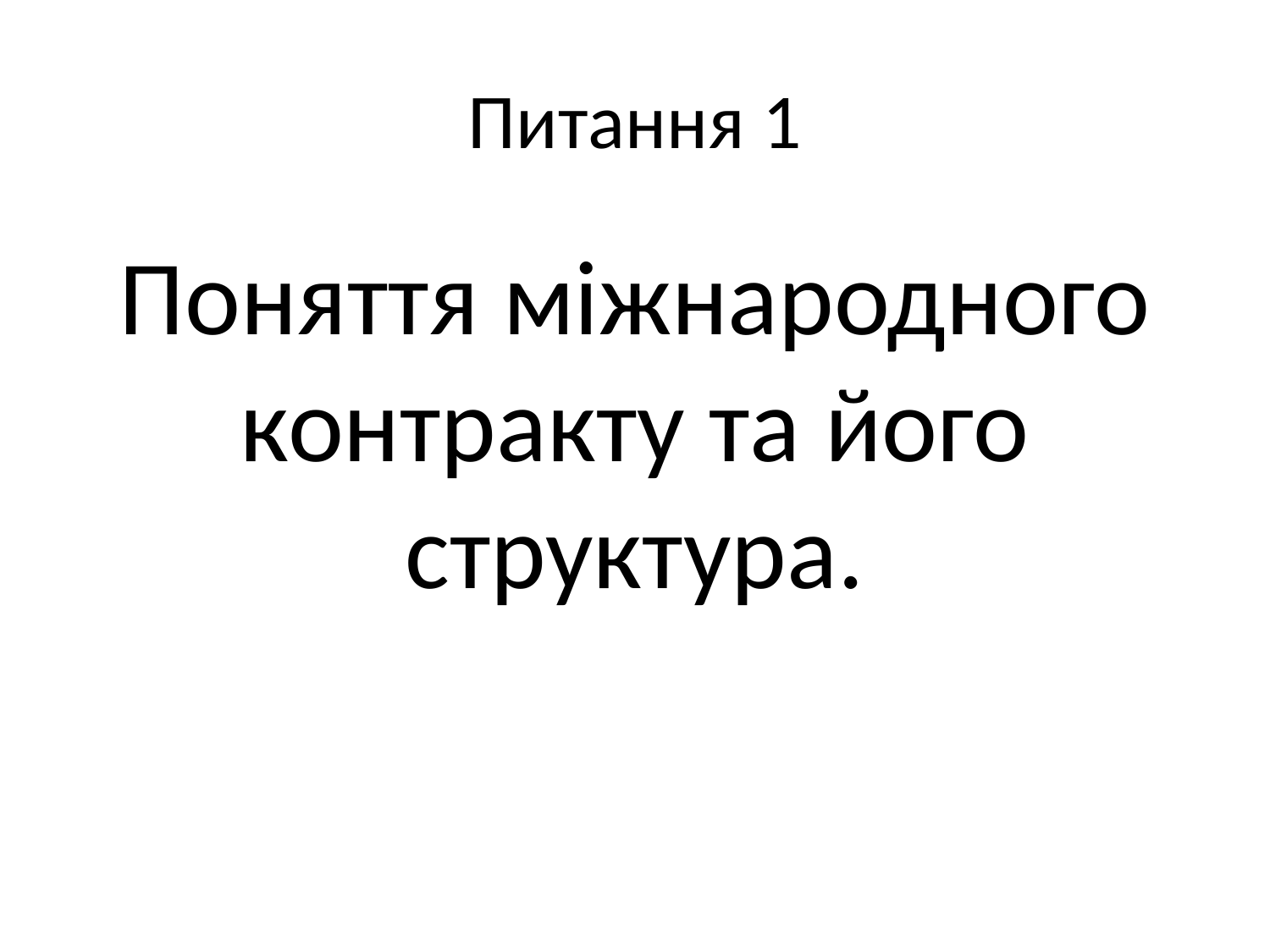

# Питання 1
Поняття міжнародного контракту та його структура.